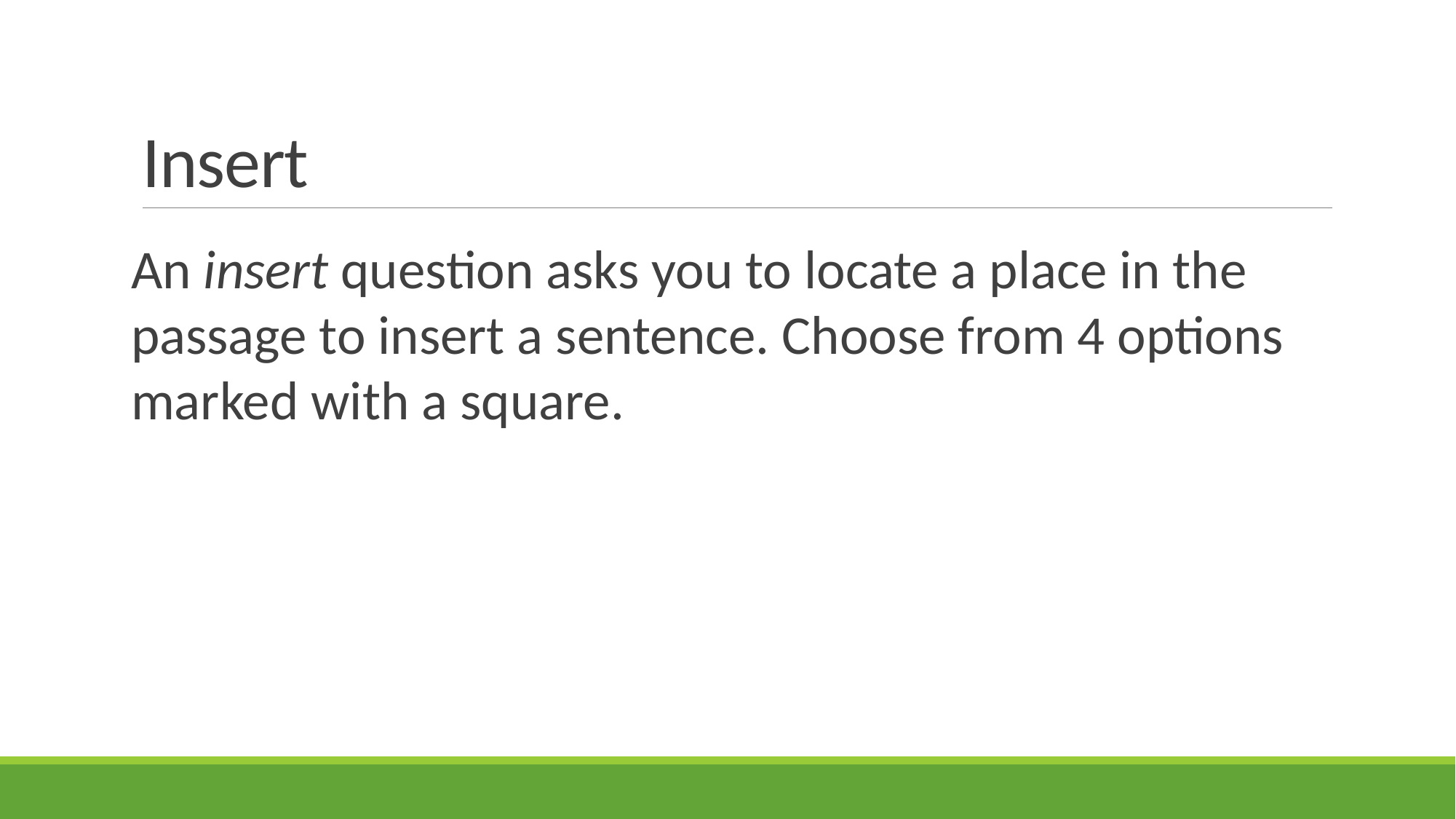

# Insert
An insert question asks you to locate a place in the passage to insert a sentence. Choose from 4 options marked with a square.